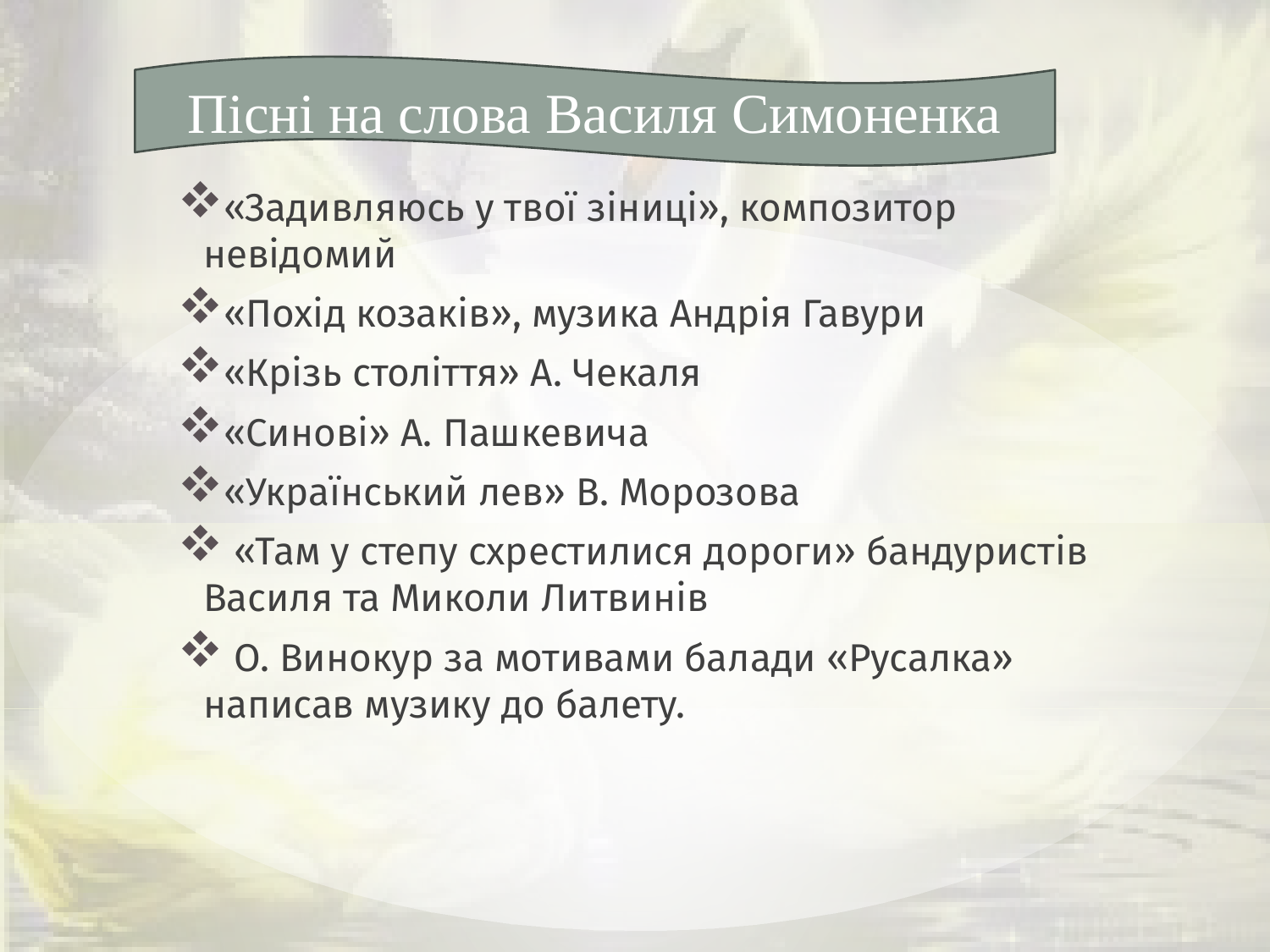

Пісні на слова Василя Симоненка
«Задивляюсь у твої зіниці», композитор невідомий
«Похід козаків», музика Андрія Гавури
«Крізь століття» А. Чекаля
«Синові» А. Пашкевича
«Український лев» В. Морозова
 «Там у степу схрестилися дороги» бандуристів Василя та Миколи Литвинів
 О. Винокур за мотивами балади «Русалка» написав музику до балету.